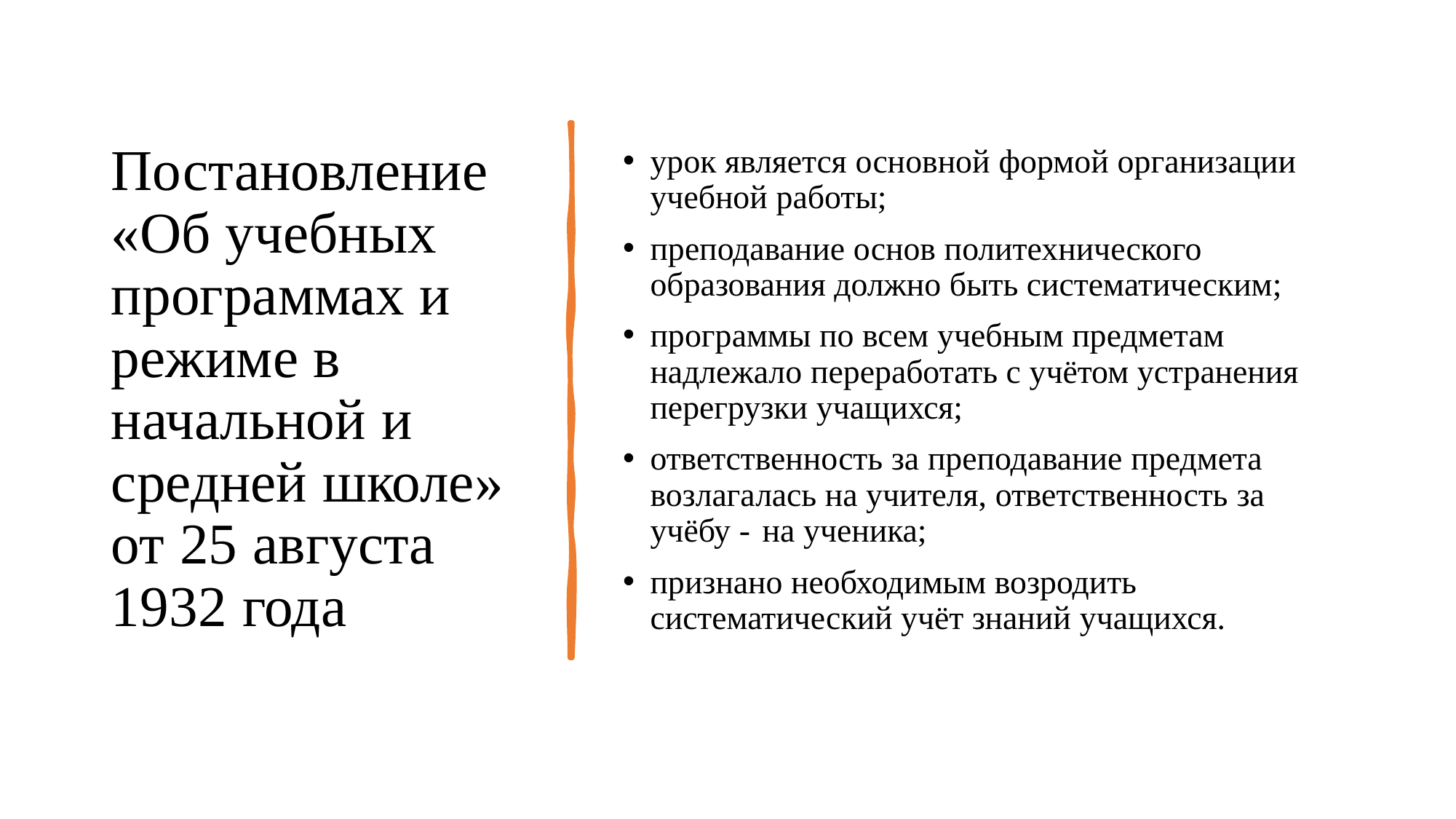

# Постановление «Об учебных программах и режиме в начальной и средней школе» от 25 августа 1932 года
урок является основной формой организации учебной работы;
преподавание основ политехнического образования должно быть систематическим;
программы по всем учебным предметам надлежало переработать с учётом устранения перегрузки учащихся;
ответственность за преподавание предмета возлагалась на учителя, ответственность за учёбу - на ученика;
признано необходимым возродить систематический учёт знаний учащихся.